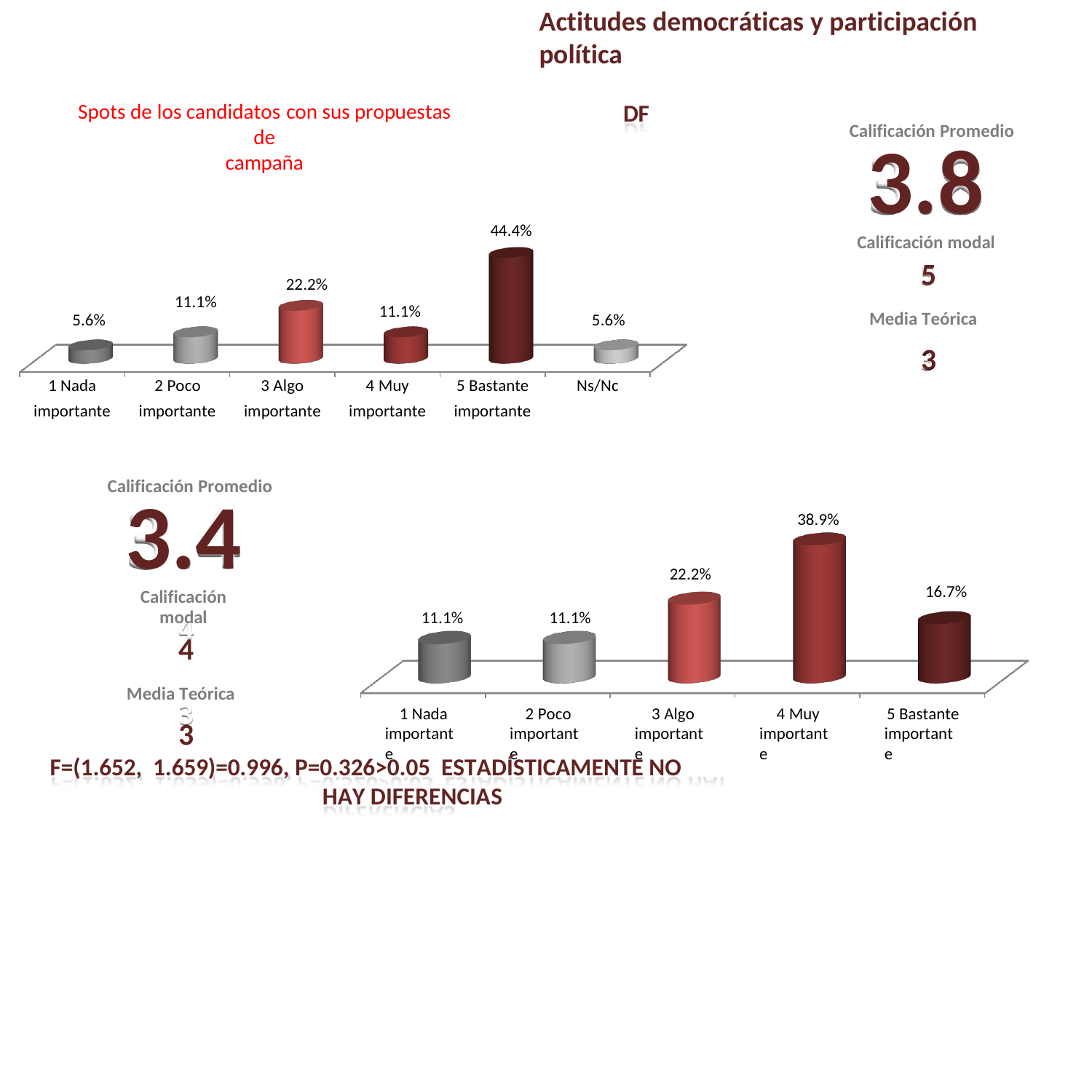

Actitudes democráticas y participación política
DF
Spots de los candidatos con sus propuestas de
campaña

Calificación Promedio
3.8
Calificación modal
5

Media Teórica

3

44.4%

22.2%
11.1%
11.1%
5.6%
5.6%

| 1 Nada | 2 Poco | 3 Algo | 4 Muy | 5 Bastante | Ns/Nc |
| --- | --- | --- | --- | --- | --- |
| importante | importante | importante | importante | importante |  |

Calificación Promedio
3.4
Calificación modal
4

Media Teórica

3
38.9%

22.2%
16.7%

11.1%
11.1%

1 Nada importante
2 Poco importante
3 Algo importante
4 Muy importante
5 Bastante importante
F=(1.652,  1.659)=0.996, P=0.326>0.05  ESTADÍSTICAMENTE NO HAY DIFERENCIAS